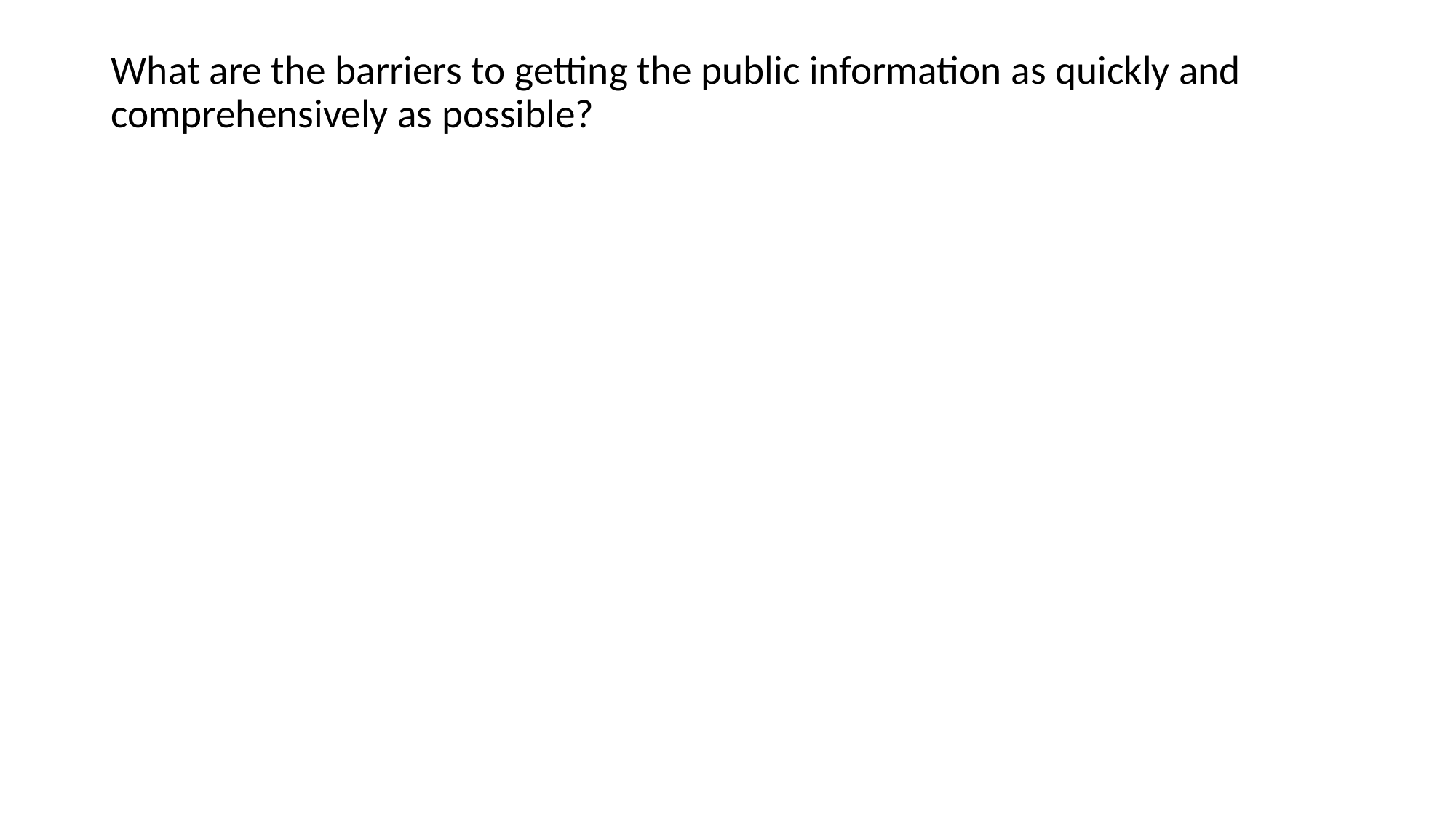

# What are the barriers to getting the public information as quickly and comprehensively as possible?